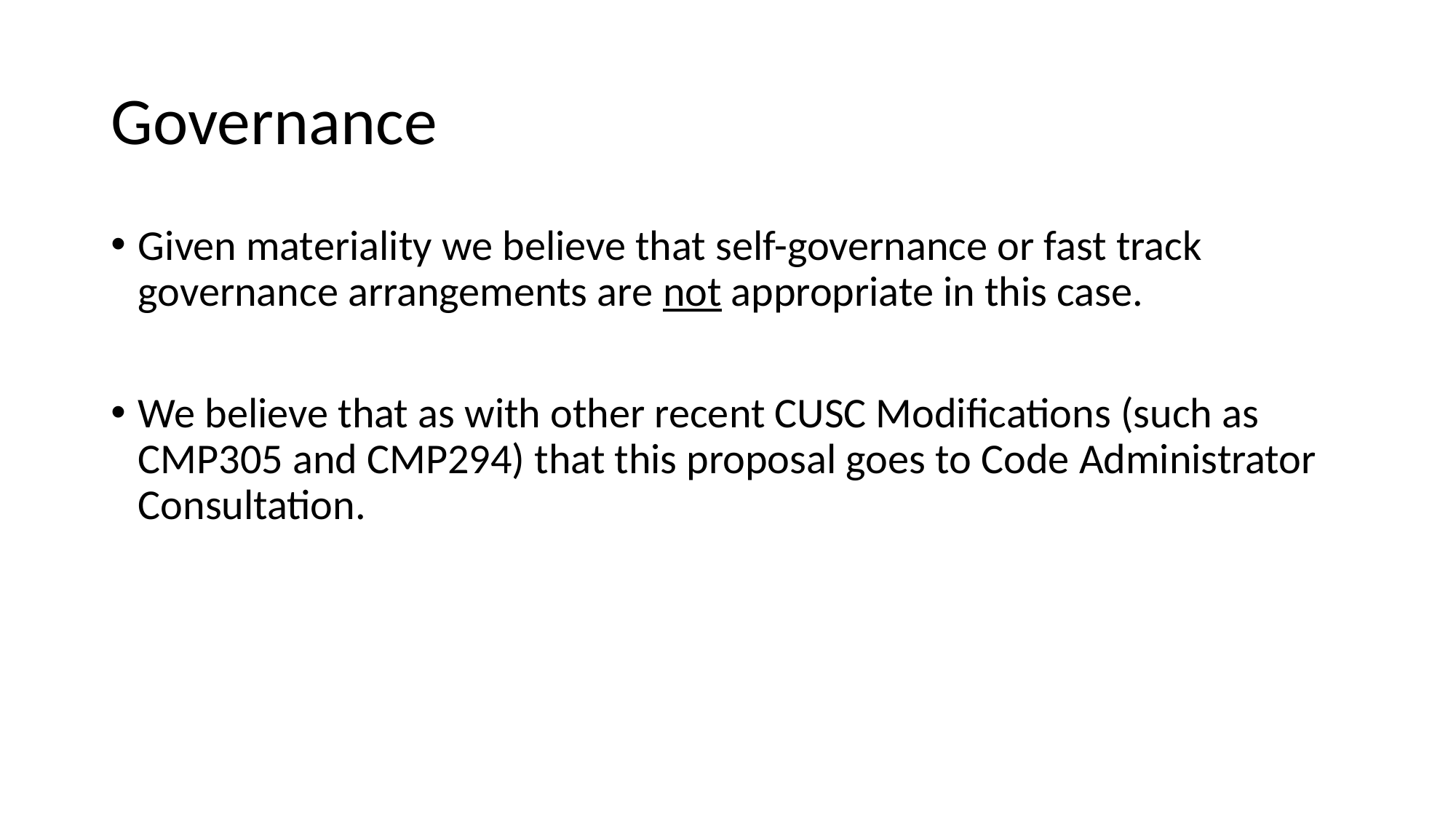

# Governance
Given materiality we believe that self-governance or fast track governance arrangements are not appropriate in this case.

We believe that as with other recent CUSC Modifications (such as CMP305 and CMP294) that this proposal goes to Code Administrator Consultation.